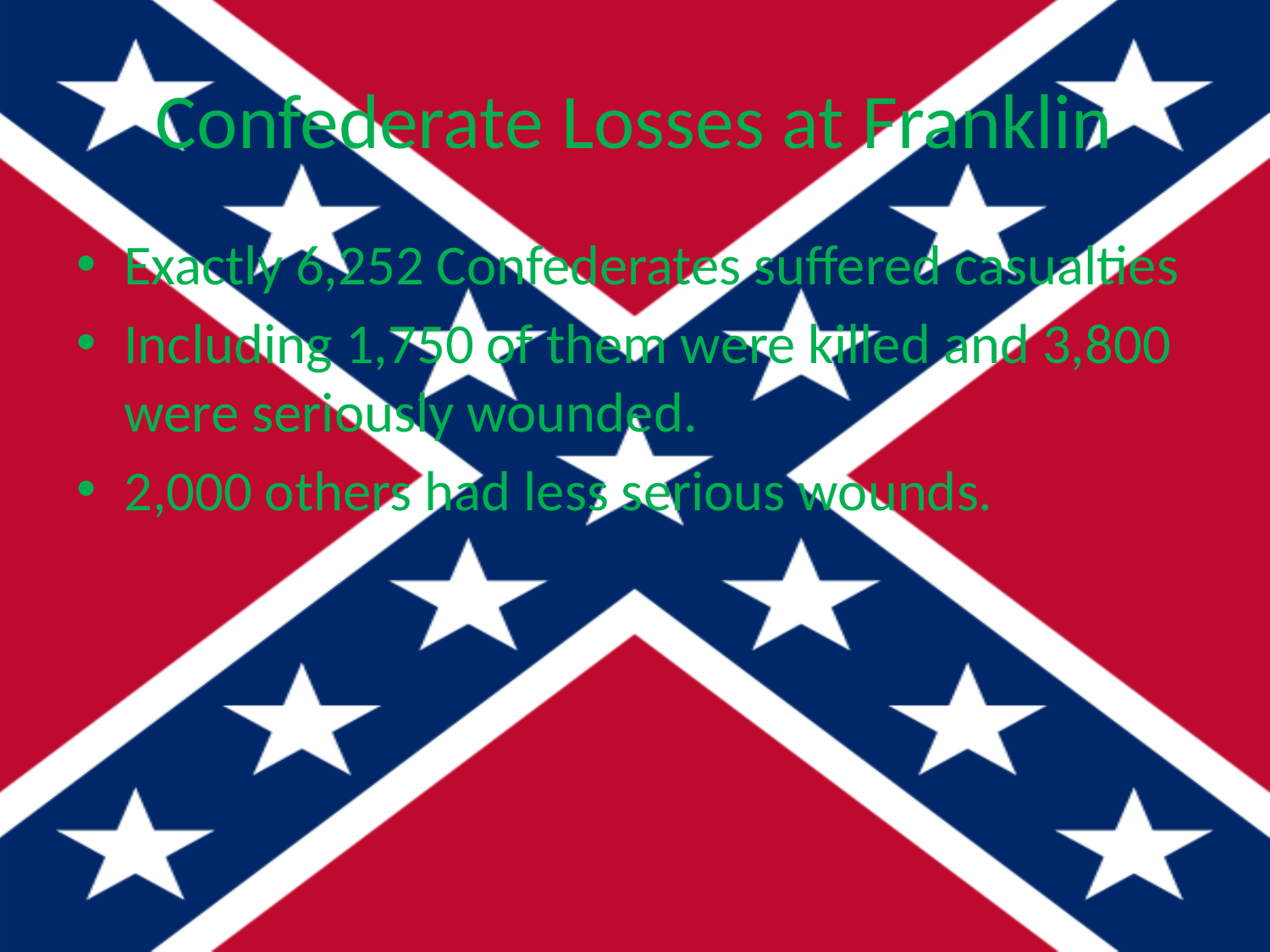

# Confederate Losses at Franklin
Exactly 6,252 Confederates suffered casualties
Including 1,750 of them were killed and 3,800 were seriously wounded.
2,000 others had less serious wounds.